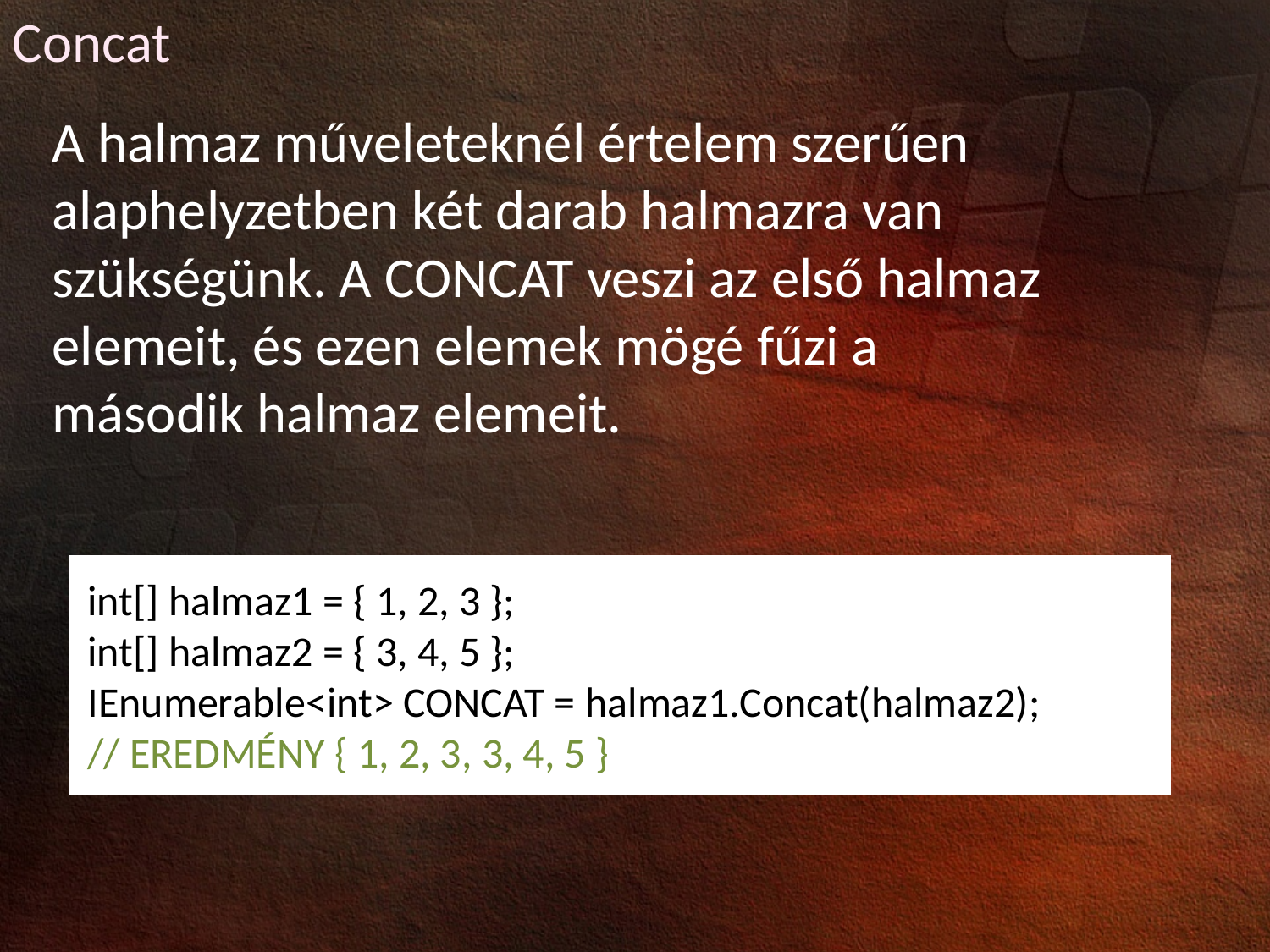

Concat
A halmaz műveleteknél értelem szerűen alaphelyzetben két darab halmazra van
szükségünk. A CONCAT veszi az első halmaz elemeit, és ezen elemek mögé fűzi a
második halmaz elemeit.

int[] halmaz1 = { 1, 2, 3 };
int[] halmaz2 = { 3, 4, 5 };
IEnumerable<int> CONCAT = halmaz1.Concat(halmaz2);
// EREDMÉNY { 1, 2, 3, 3, 4, 5 }